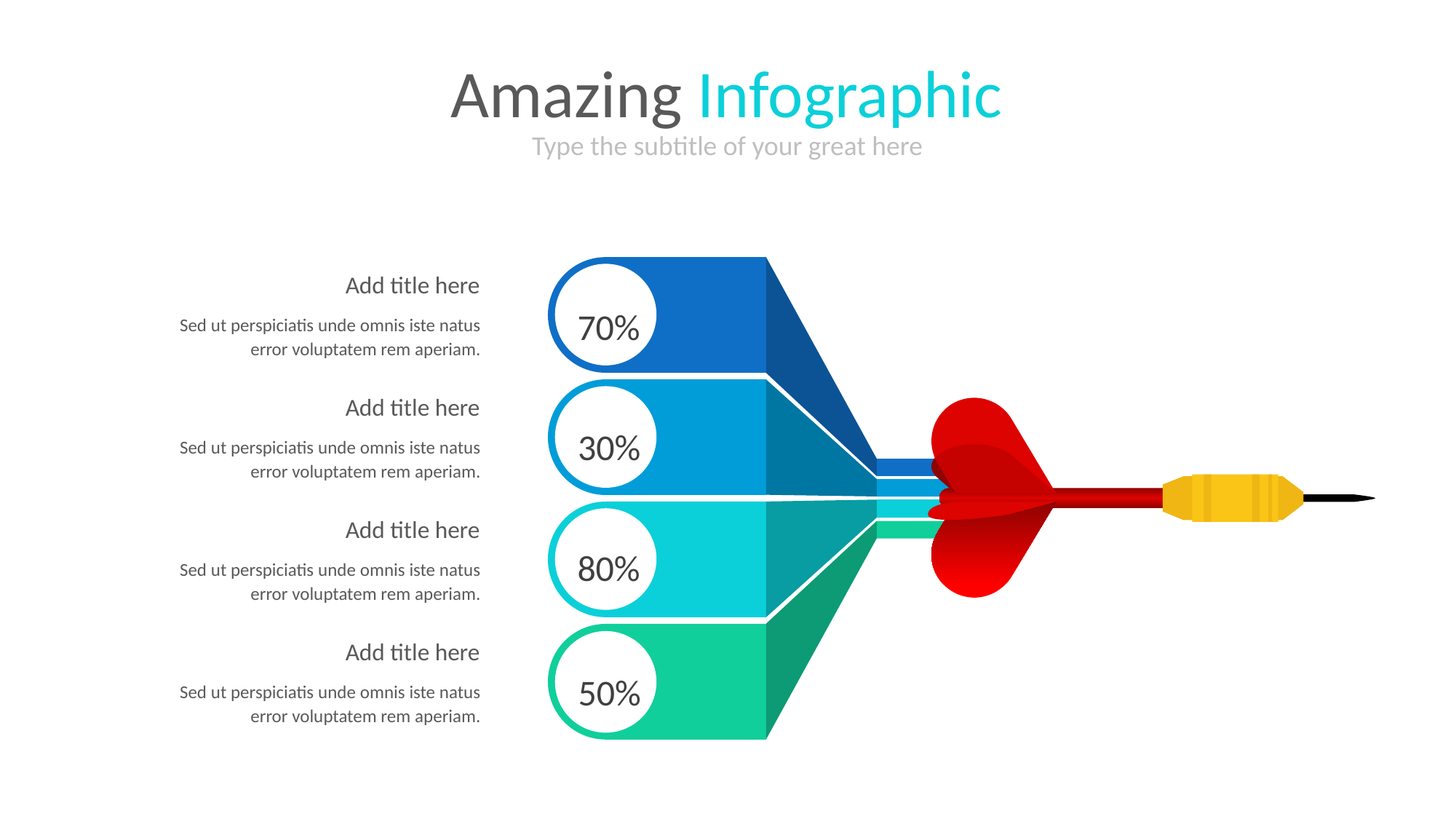

Amazing Infographic
Type the subtitle of your great here

Add title here
70%
Sed ut perspiciatis unde omnis iste natus error voluptatem rem aperiam.

Add title here

30%
Sed ut perspiciatis unde omnis iste natus error voluptatem rem aperiam.

Add title here
80%

Sed ut perspiciatis unde omnis iste natus error voluptatem rem aperiam.

Add title here

50%
Sed ut perspiciatis unde omnis iste natus error voluptatem rem aperiam.